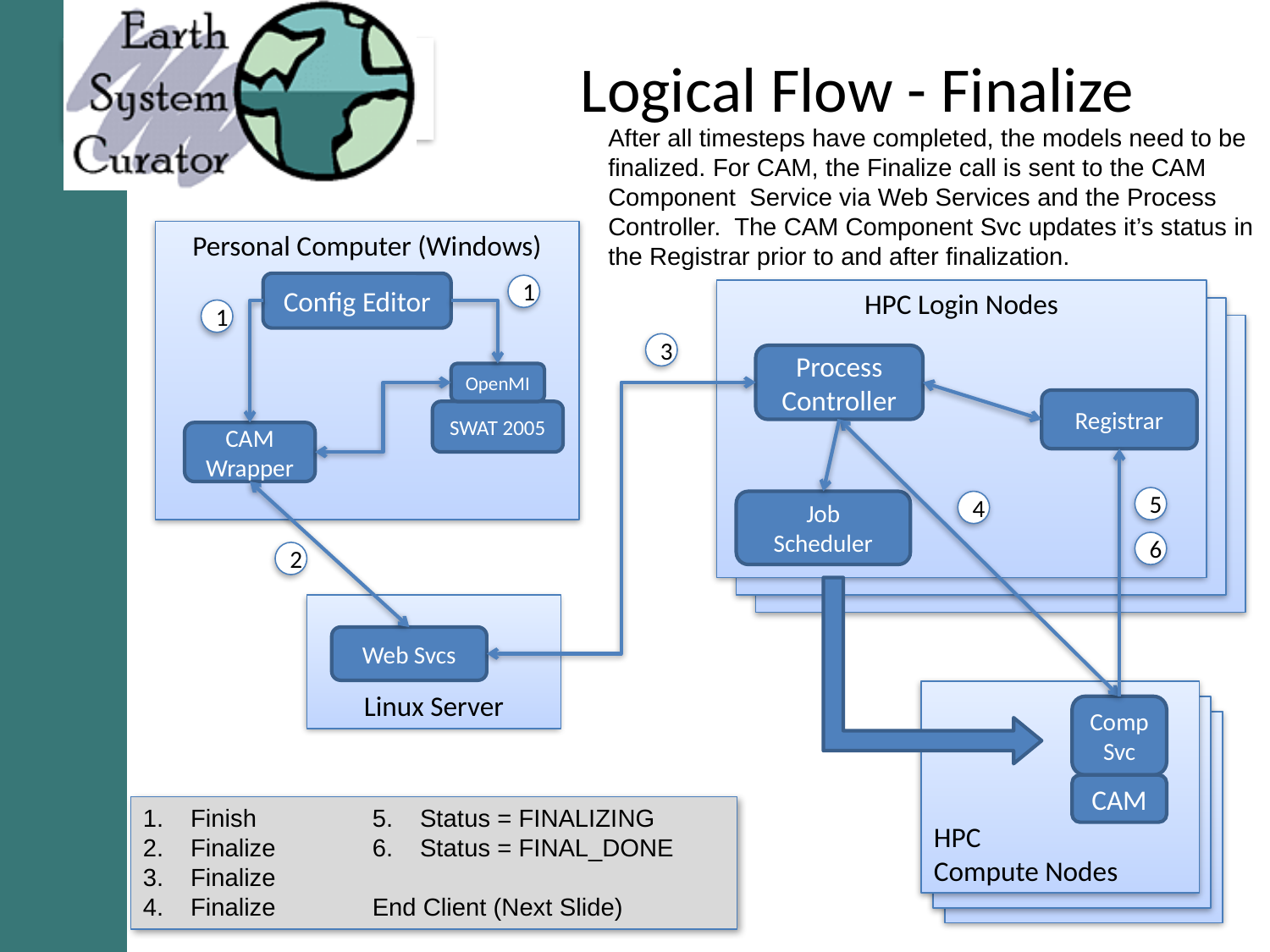

# Logical Flow - Finalize
After all timesteps have completed, the models need to be finalized. For CAM, the Finalize call is sent to the CAM Component  Service via Web Services and the Process Controller.  The CAM Component Svc updates it’s status in the Registrar prior to and after finalization.
Personal Computer (Windows)
Config Editor
1
HPC Login Nodes

1
3
Process
Controller
OpenMI
Registrar
SWAT 2005
CAM Wrapper
5
Job
Scheduler
4
6
2

Linux Server
Web Svcs
HPC
Compute Nodes

Comp
Svc
CAM

Finish
Finalize
Finalize
Finalize
Status = FINALIZING
Status = FINAL_DONE

End Client (Next Slide)